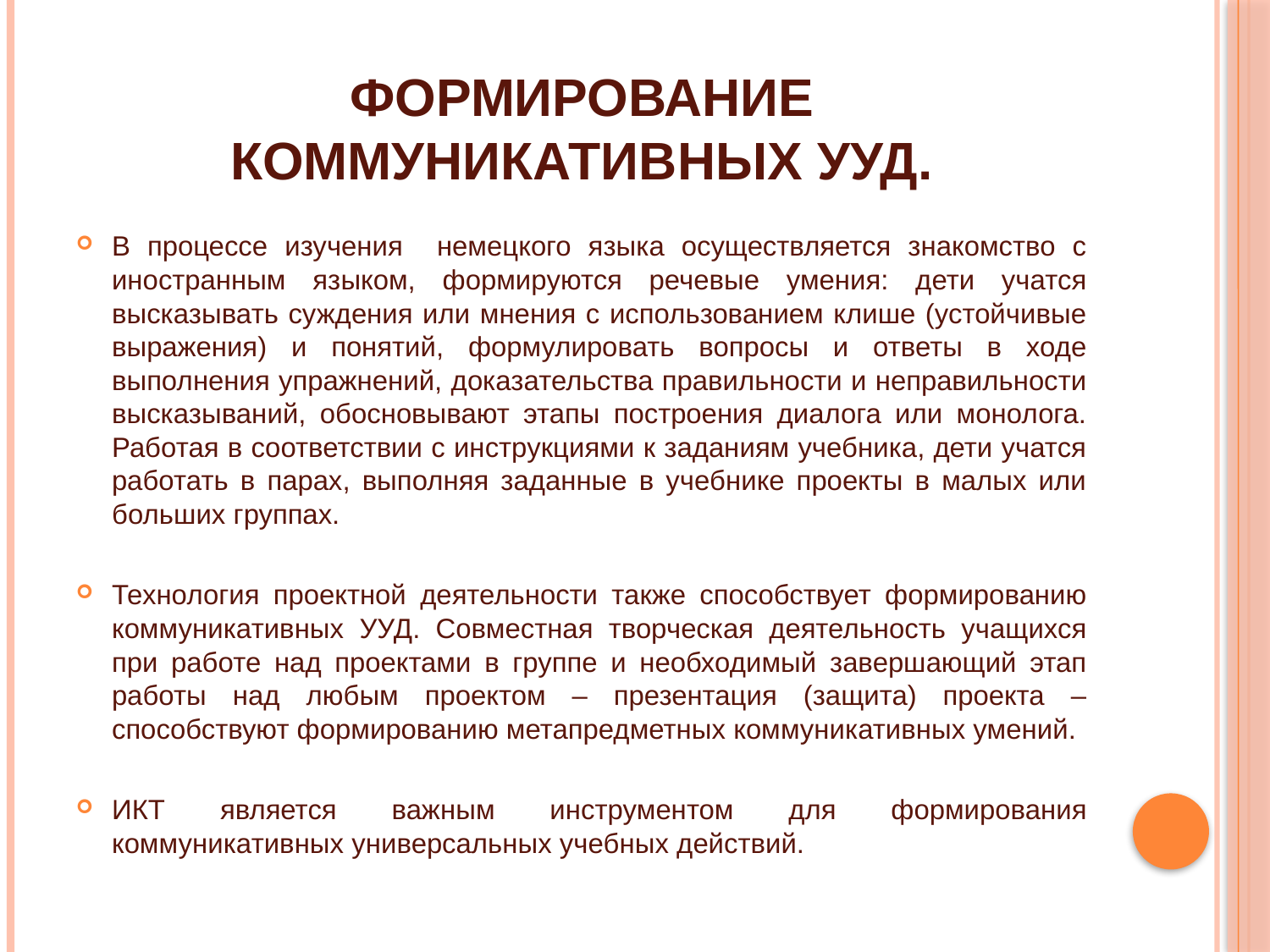

# Формирование коммуникативных УУД.
В процессе изучения  немецкого языка осуществляется знакомство с иностранным языком, формируются речевые умения: дети учатся высказывать суждения или мнения с использованием клише (устойчивые выражения) и понятий, формулировать вопросы и ответы в ходе выполнения упражнений, доказательства правильности и неправильности высказываний, обосновывают этапы построения диалога или монолога. Работая в соответствии с инструкциями к заданиям учебника, дети учатся работать в парах, выполняя заданные в учебнике проекты в малых или больших группах.

Технология проектной деятельности также способствует формированию коммуникативных УУД. Совместная творческая деятельность учащихся при работе над проектами в группе и необходимый завершающий этап работы над любым проектом – презентация (защита) проекта – способствуют формированию метапредметных коммуникативных умений.

ИКТ является важным инструментом для формирования коммуникативных универсальных учебных действий.